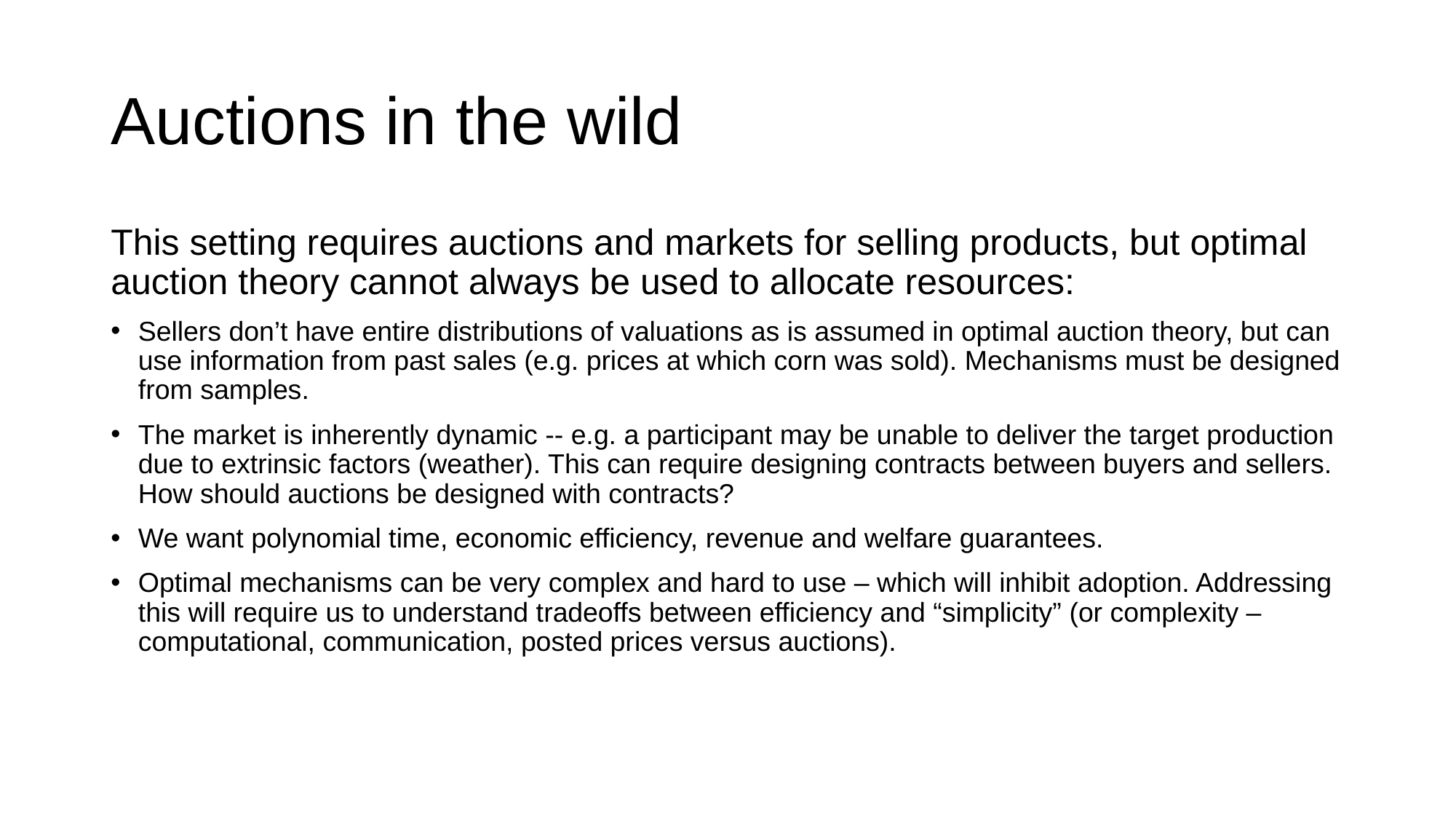

# Auctions in the wild
This setting requires auctions and markets for selling products, but optimal auction theory cannot always be used to allocate resources:
Sellers don’t have entire distributions of valuations as is assumed in optimal auction theory, but can use information from past sales (e.g. prices at which corn was sold). Mechanisms must be designed from samples.
The market is inherently dynamic -- e.g. a participant may be unable to deliver the target production due to extrinsic factors (weather). This can require designing contracts between buyers and sellers. How should auctions be designed with contracts?
We want polynomial time, economic efficiency, revenue and welfare guarantees.
Optimal mechanisms can be very complex and hard to use – which will inhibit adoption. Addressing this will require us to understand tradeoffs between efficiency and “simplicity” (or complexity – computational, communication, posted prices versus auctions).